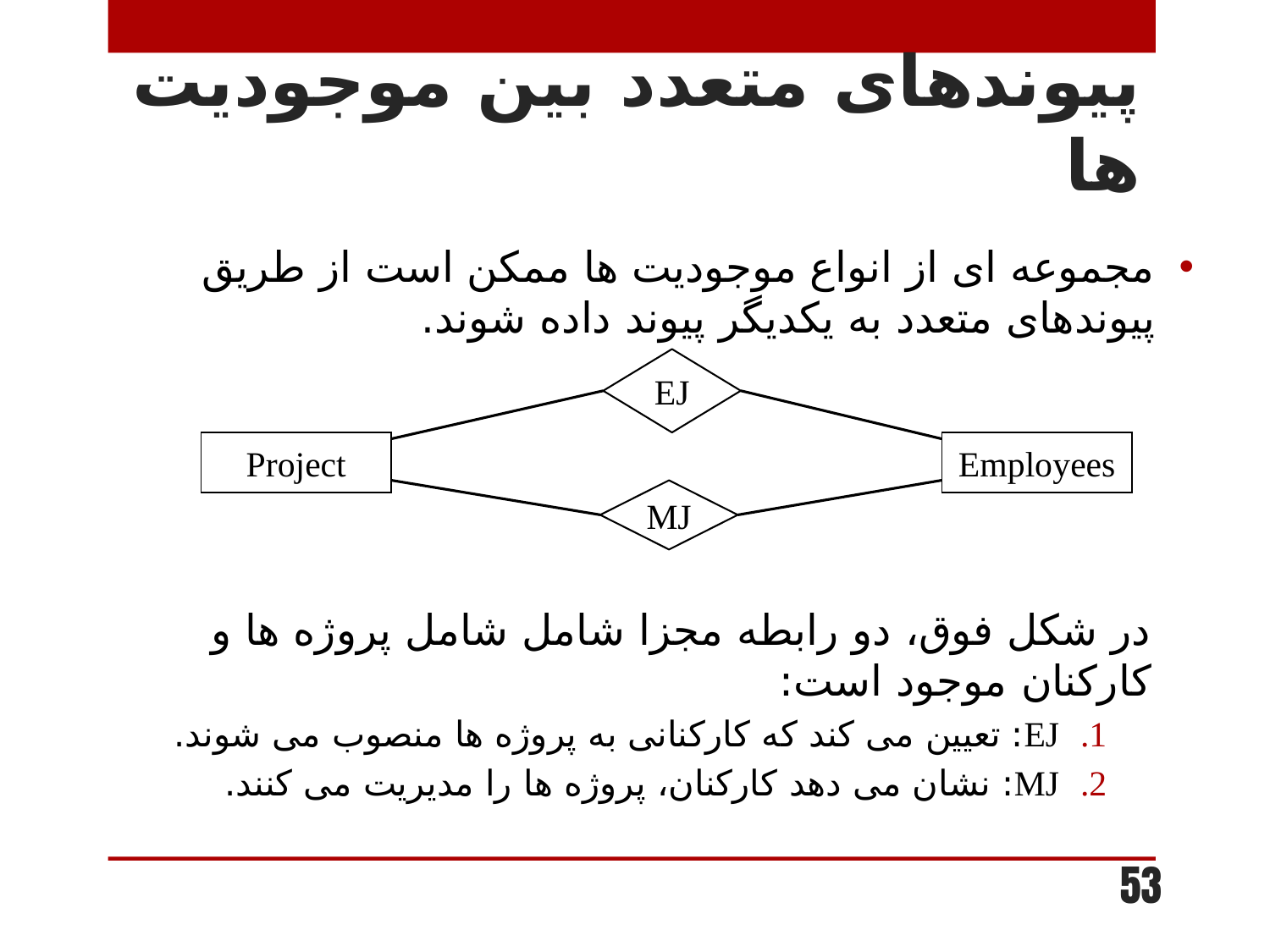

# پیوندهای متعدد بین موجودیت ها
مجموعه ای از انواع موجودیت ها ممکن است از طریق پیوندهای متعدد به یکدیگر پیوند داده شوند.
EJ
Employees
Project
MJ
در شکل فوق، دو رابطه مجزا شامل شامل پروژه ها و کارکنان موجود است:
EJ: تعیین می کند که کارکنانی به پروژه ها منصوب می شوند.
MJ: نشان می دهد کارکنان، پروژه ها را مدیریت می کنند.
53